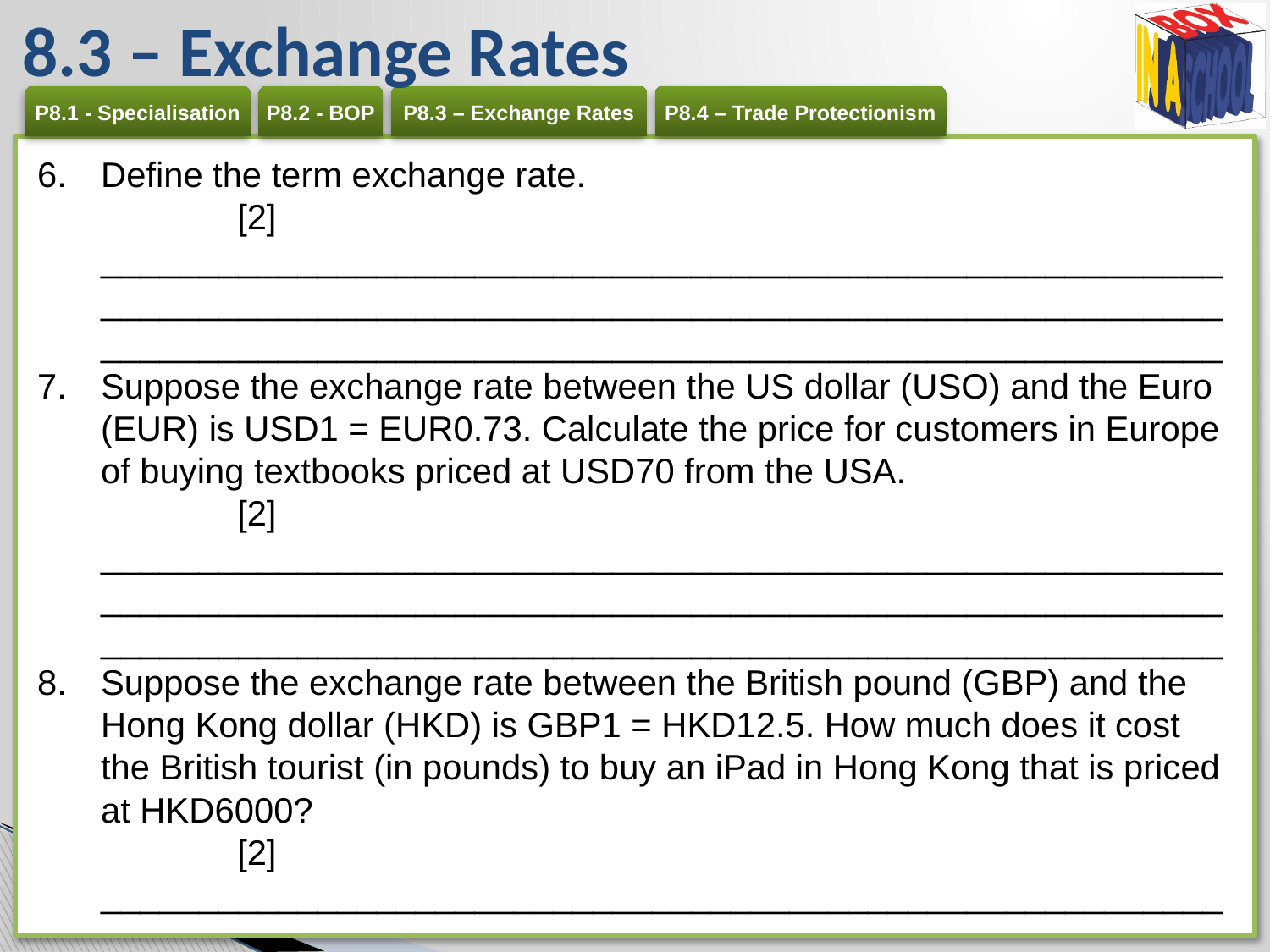

# 8.3 – Exchange Rates
Define the term exchange rate. 	[2]
_________________________________________________________ _________________________________________________________ _________________________________________________________
Suppose the exchange rate between the US dollar (USO) and the Euro (EUR) is USD1 = EUR0.73. Calculate the price for customers in Europe of buying textbooks priced at USD70 from the USA.	[2]
_________________________________________________________ _________________________________________________________ _________________________________________________________
Suppose the exchange rate between the British pound (GBP) and the Hong Kong dollar (HKD) is GBP1 = HKD12.5. How much does it cost the British tourist (in pounds) to buy an iPad in Hong Kong that is priced at HKD6000? 	[2]
_________________________________________________________ _________________________________________________________ _________________________________________________________